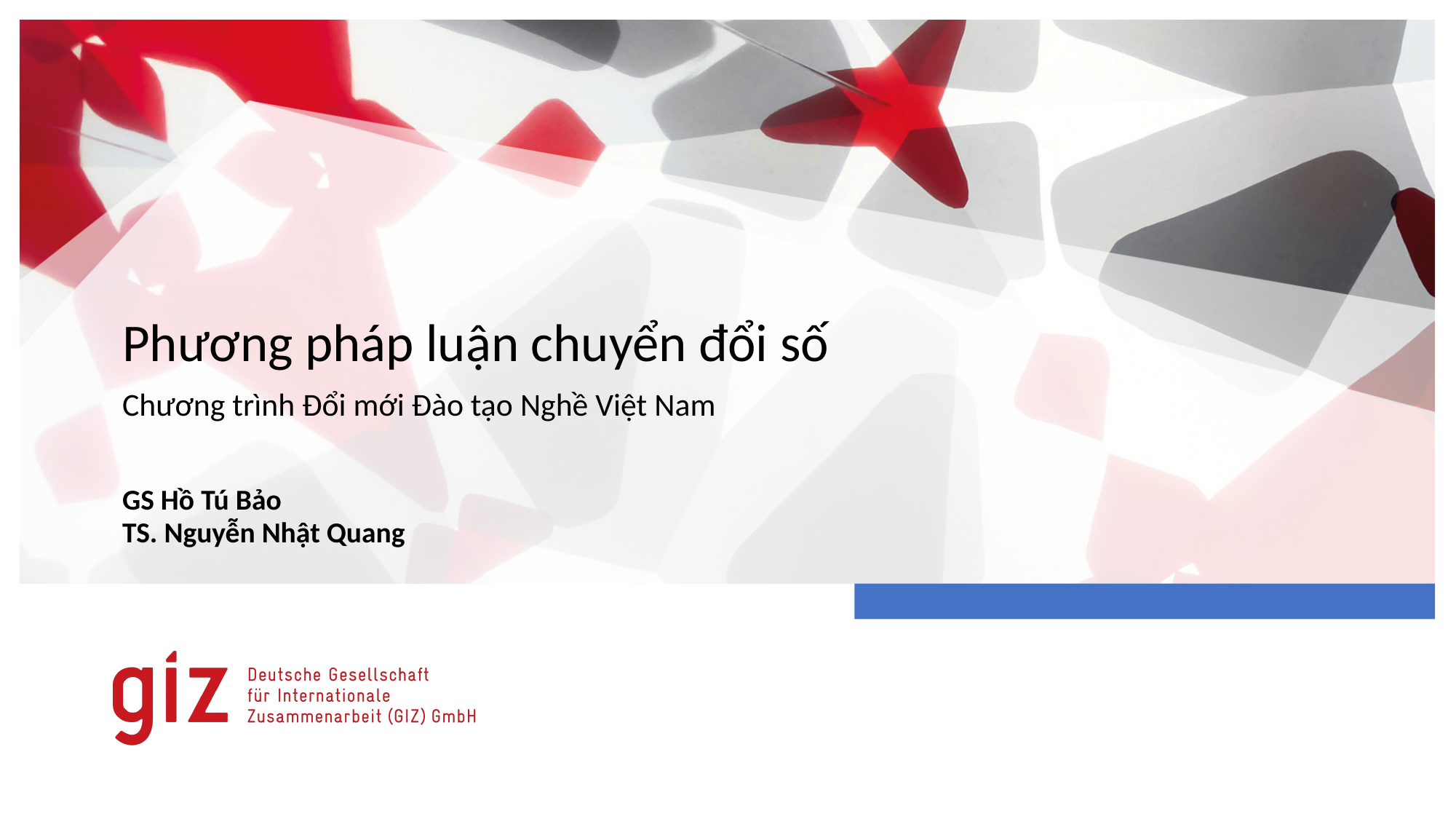

# Phương pháp luận chuyển đổi số
Chương trình Đổi mới Đào tạo Nghề Việt Nam
GS Hồ Tú Bảo
TS. Nguyễn Nhật Quang